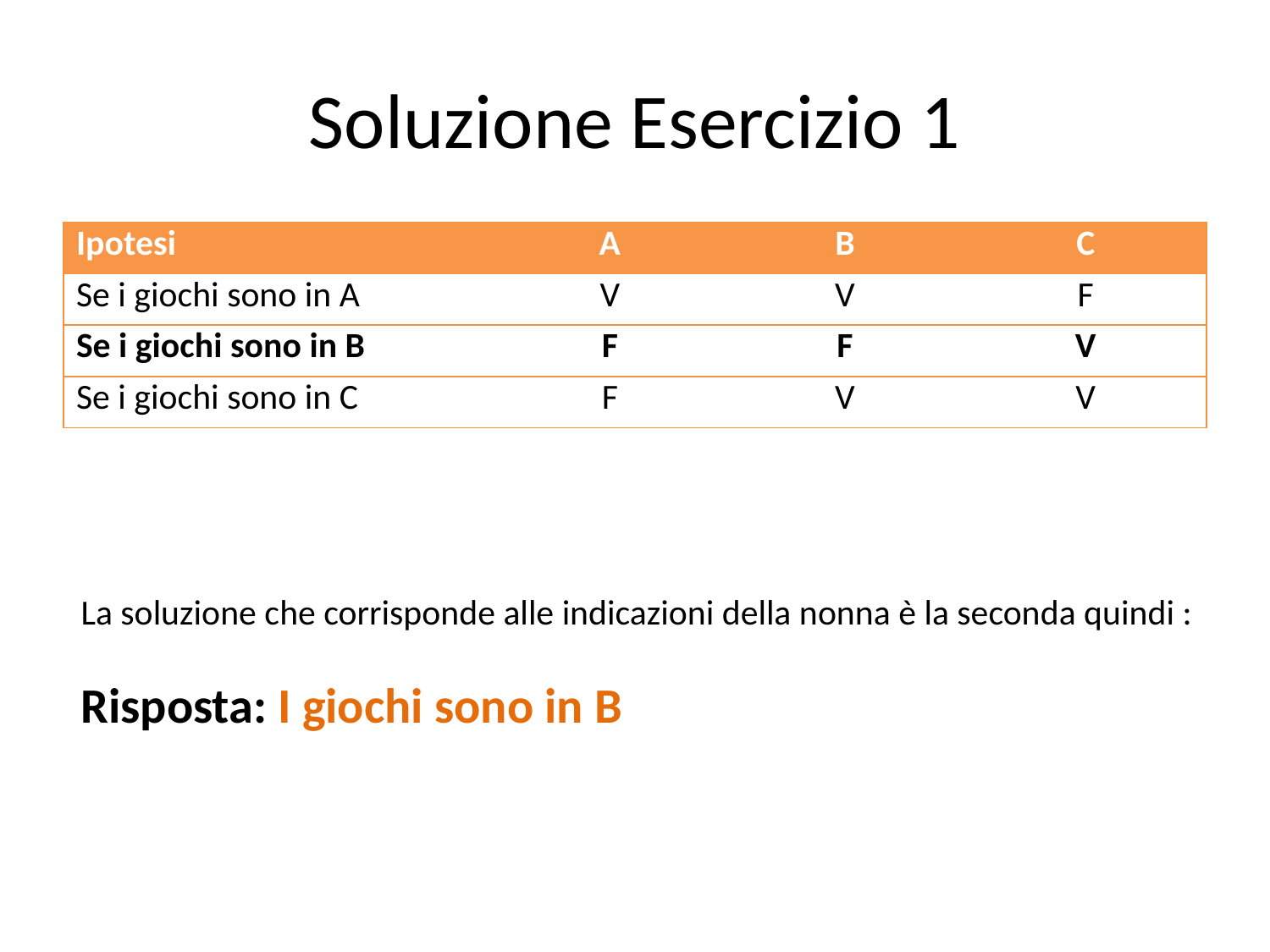

# Soluzione Esercizio 1
| Ipotesi | A | B | C |
| --- | --- | --- | --- |
| Se i giochi sono in A | V | V | F |
| Se i giochi sono in B | F | F | V |
| Se i giochi sono in C | F | V | V |
La soluzione che corrisponde alle indicazioni della nonna è la seconda quindi :

Risposta: I giochi sono in B